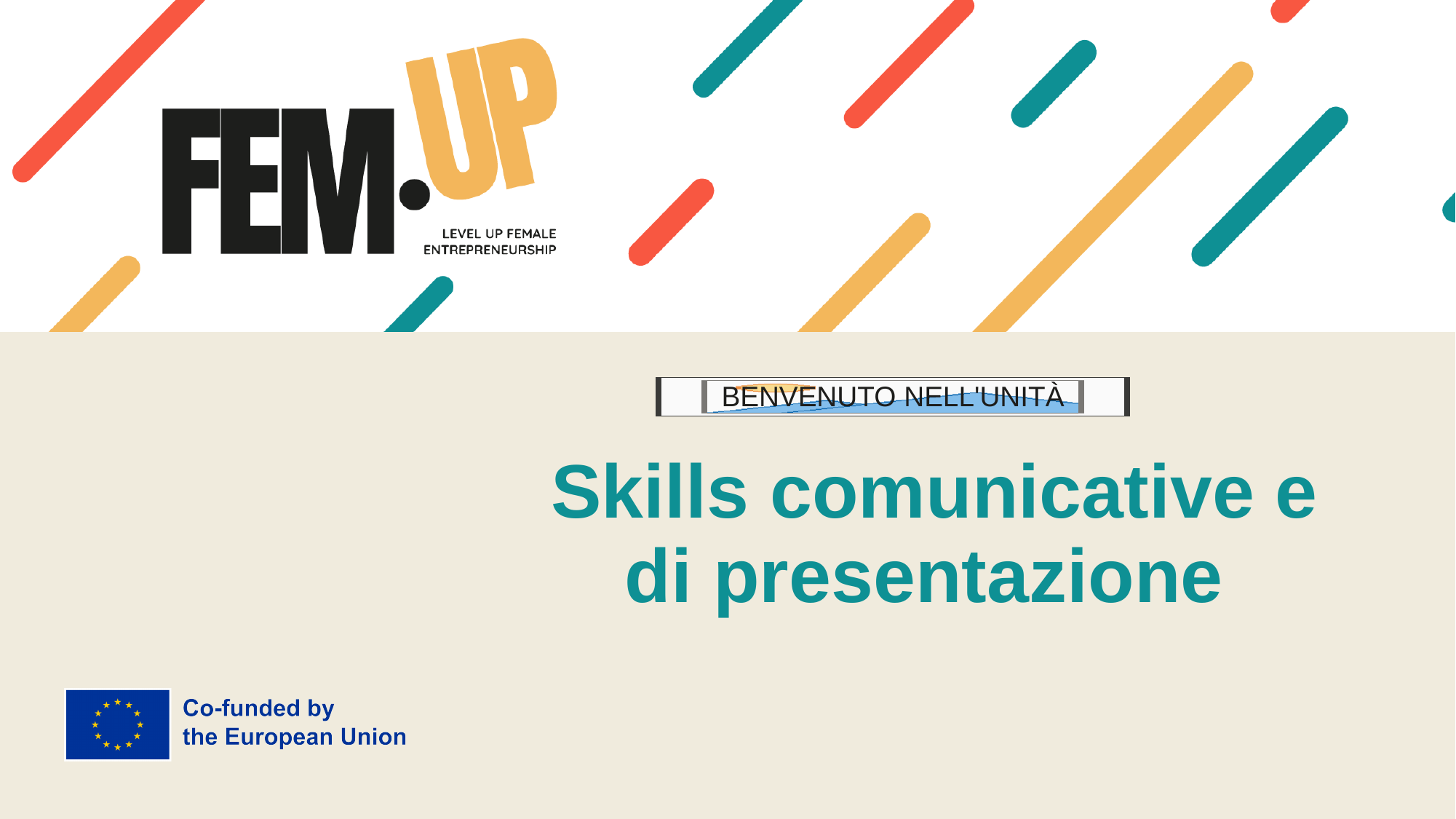

BENVENUTO NELL'UNITÀ
# Skills comunicative e di presentazione